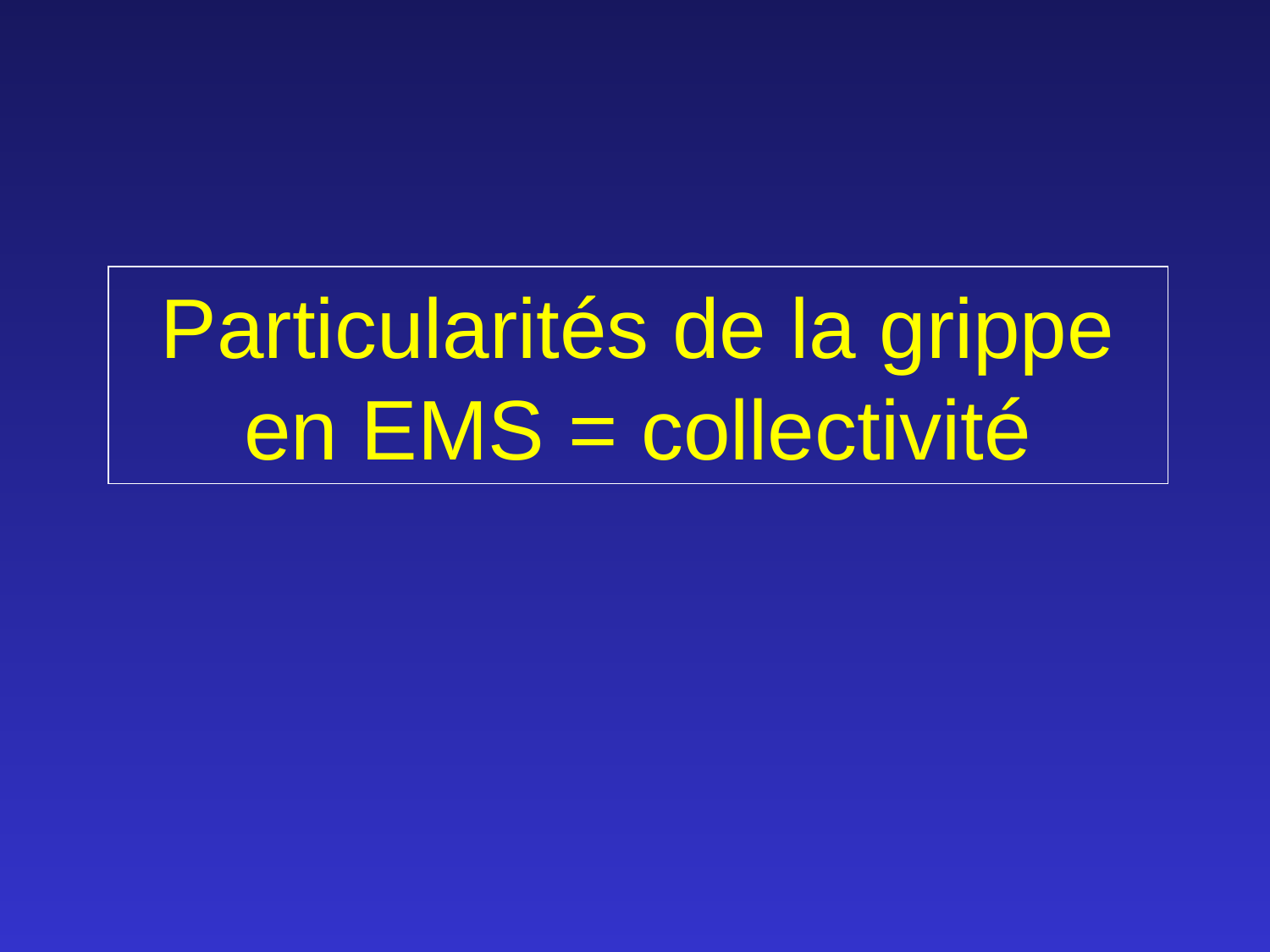

# Particularités de la grippe en EMS = collectivité